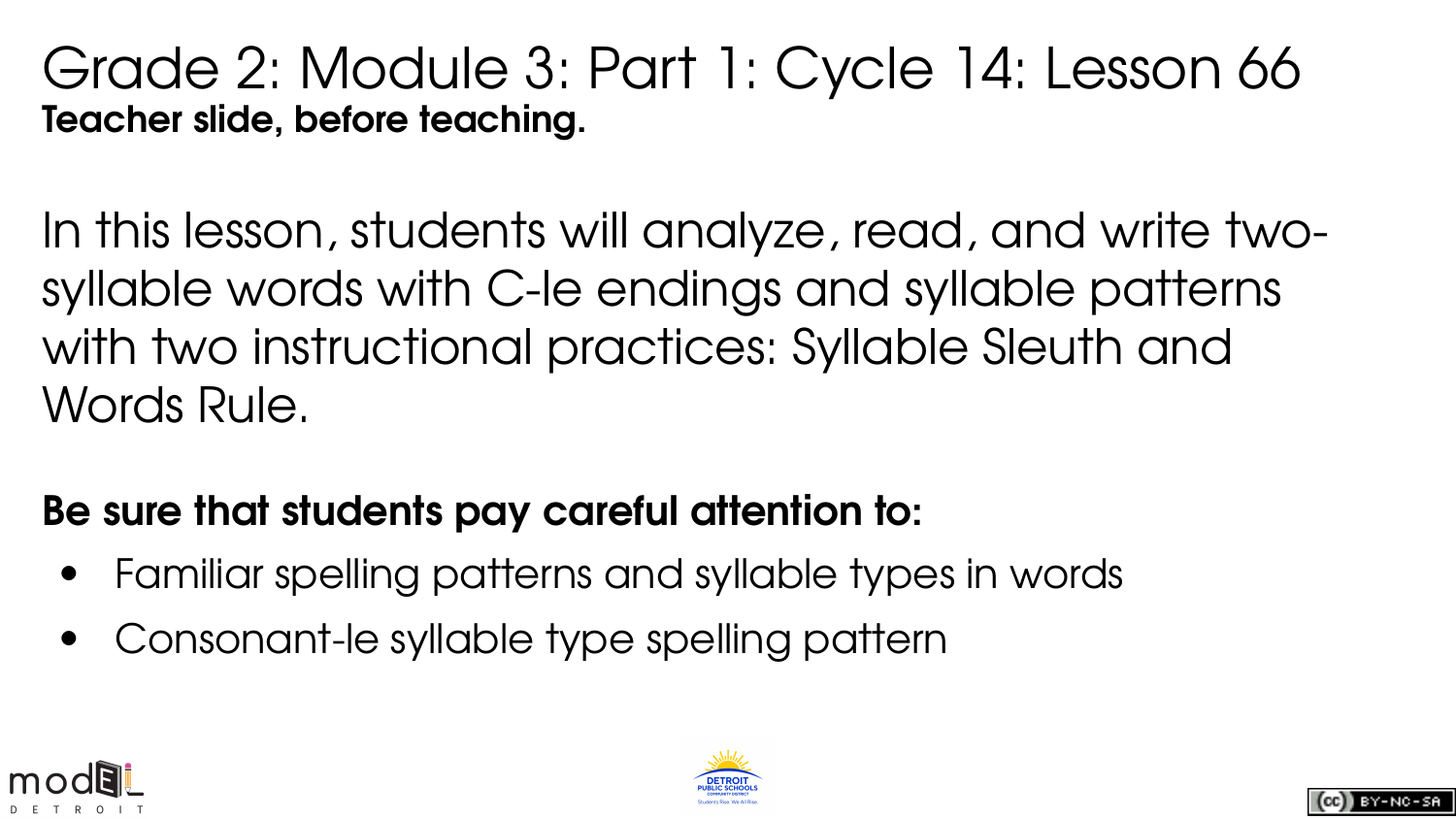

# Grade 2: Module 3: Part 1: Cycle 14: Lesson 66
Teacher slide, before teaching.
In this lesson, students will analyze, read, and write two-syllable words with C-le endings and syllable patterns with two instructional practices: Syllable Sleuth and Words Rule.

Be sure that students pay careful attention to:
Familiar spelling patterns and syllable types in words
Consonant-le syllable type spelling pattern